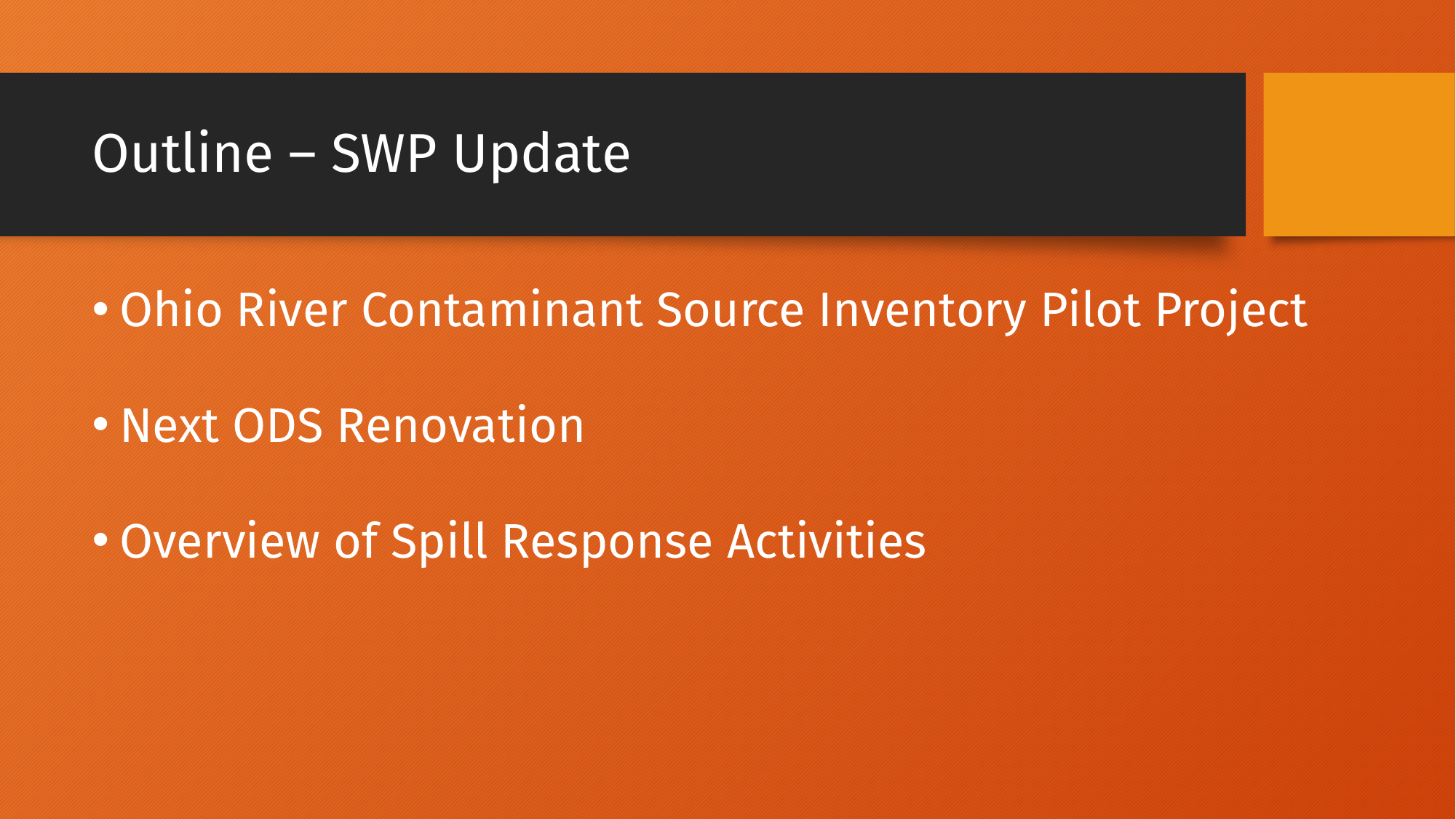

# Outline – SWP Update
Ohio River Contaminant Source Inventory Pilot Project

Next ODS Renovation

Overview of Spill Response Activities